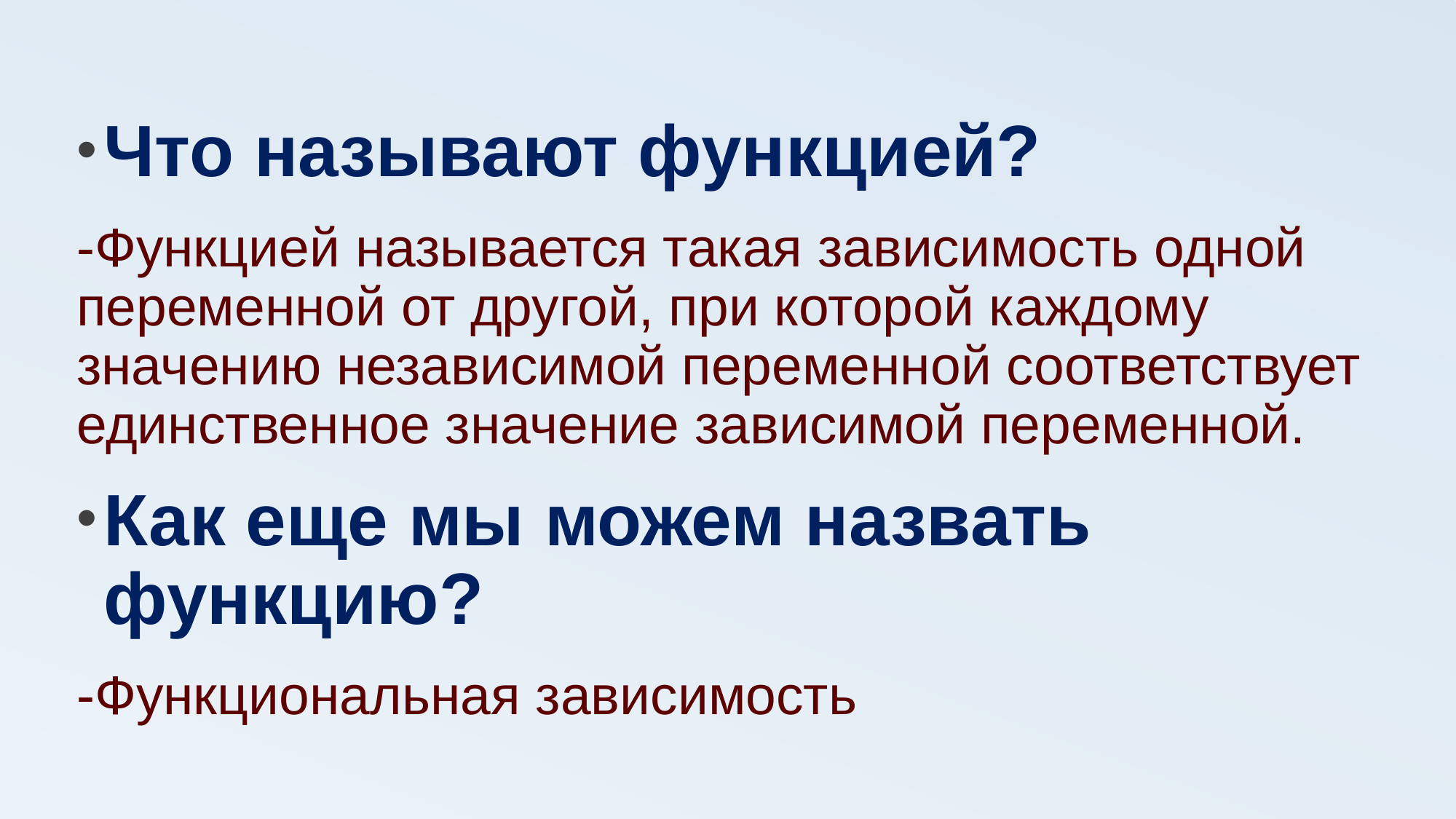

Что называют функцией?
-Функцией называется такая зависимость одной переменной от другой, при которой каждому значению независимой переменной соответствует единственное значение зависимой переменной.
Как еще мы можем назвать функцию?
-Функциональная зависимость